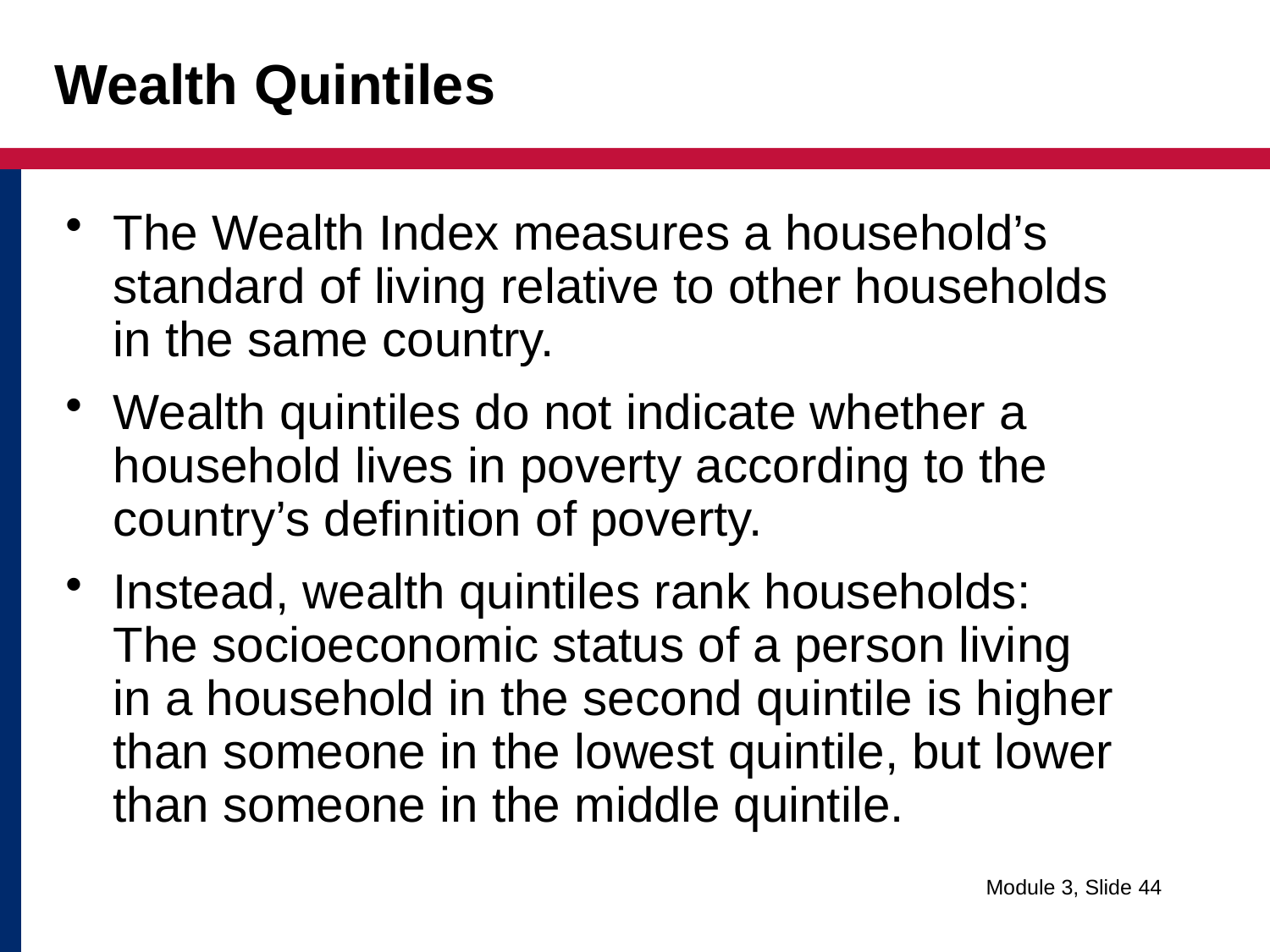

# Wealth Quintiles
The Wealth Index measures a household’s standard of living relative to other households in the same country.
Wealth quintiles do not indicate whether a household lives in poverty according to the country’s definition of poverty.
Instead, wealth quintiles rank households: The socioeconomic status of a person living in a household in the second quintile is higher than someone in the lowest quintile, but lower than someone in the middle quintile.
Module 3, Slide 44